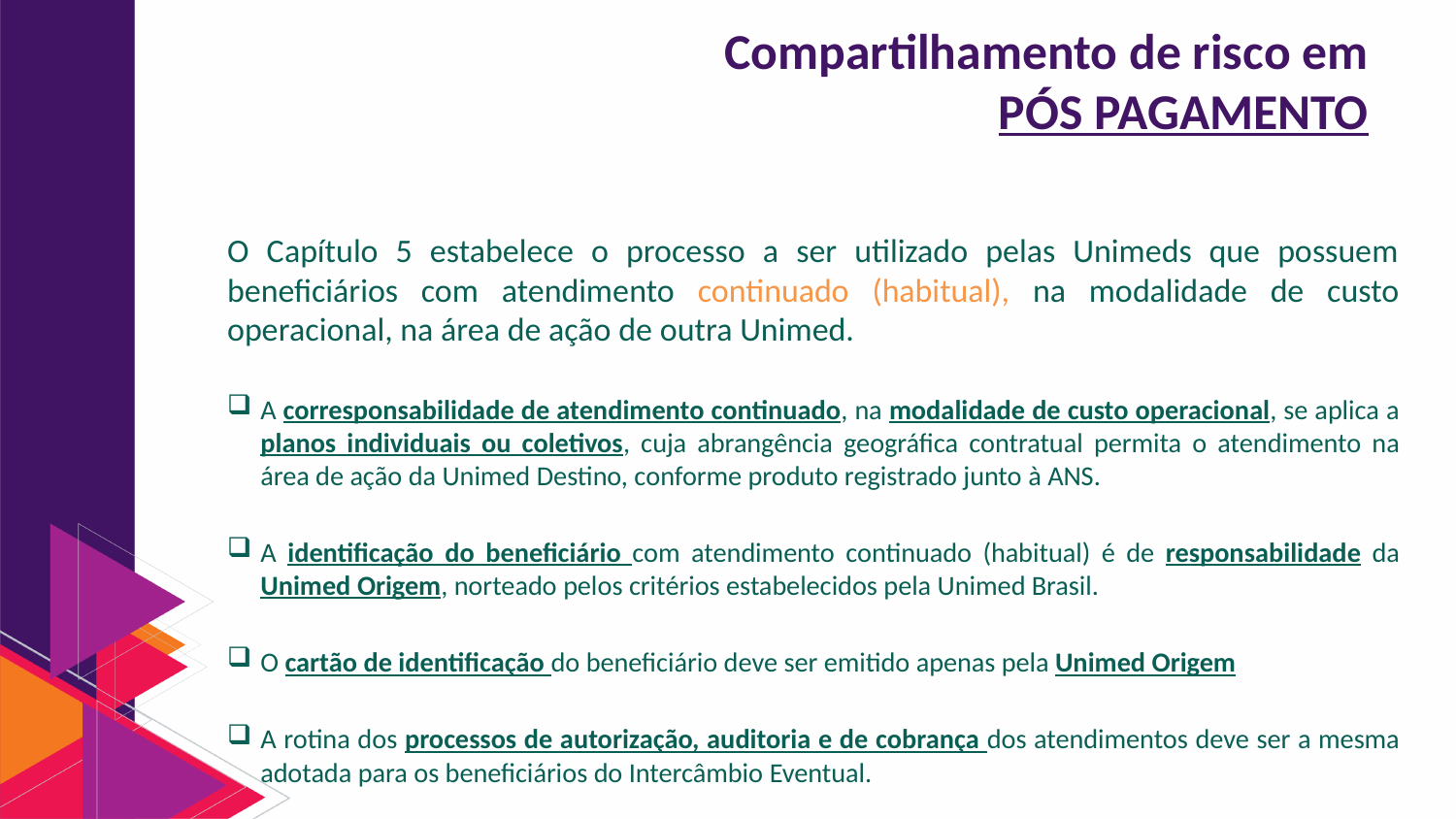

# Compartilhamento de risco em PÓS PAGAMENTO
O Capítulo 5 estabelece o processo a ser utilizado pelas Unimeds que possuem beneficiários com atendimento continuado (habitual), na modalidade de custo operacional, na área de ação de outra Unimed.

A corresponsabilidade de atendimento continuado, na modalidade de custo operacional, se aplica a planos individuais ou coletivos, cuja abrangência geográfica contratual permita o atendimento na área de ação da Unimed Destino, conforme produto registrado junto à ANS.

A identificação do beneficiário com atendimento continuado (habitual) é de responsabilidade da Unimed Origem, norteado pelos critérios estabelecidos pela Unimed Brasil.

O cartão de identificação do beneficiário deve ser emitido apenas pela Unimed Origem

A rotina dos processos de autorização, auditoria e de cobrança dos atendimentos deve ser a mesma adotada para os beneficiários do Intercâmbio Eventual.